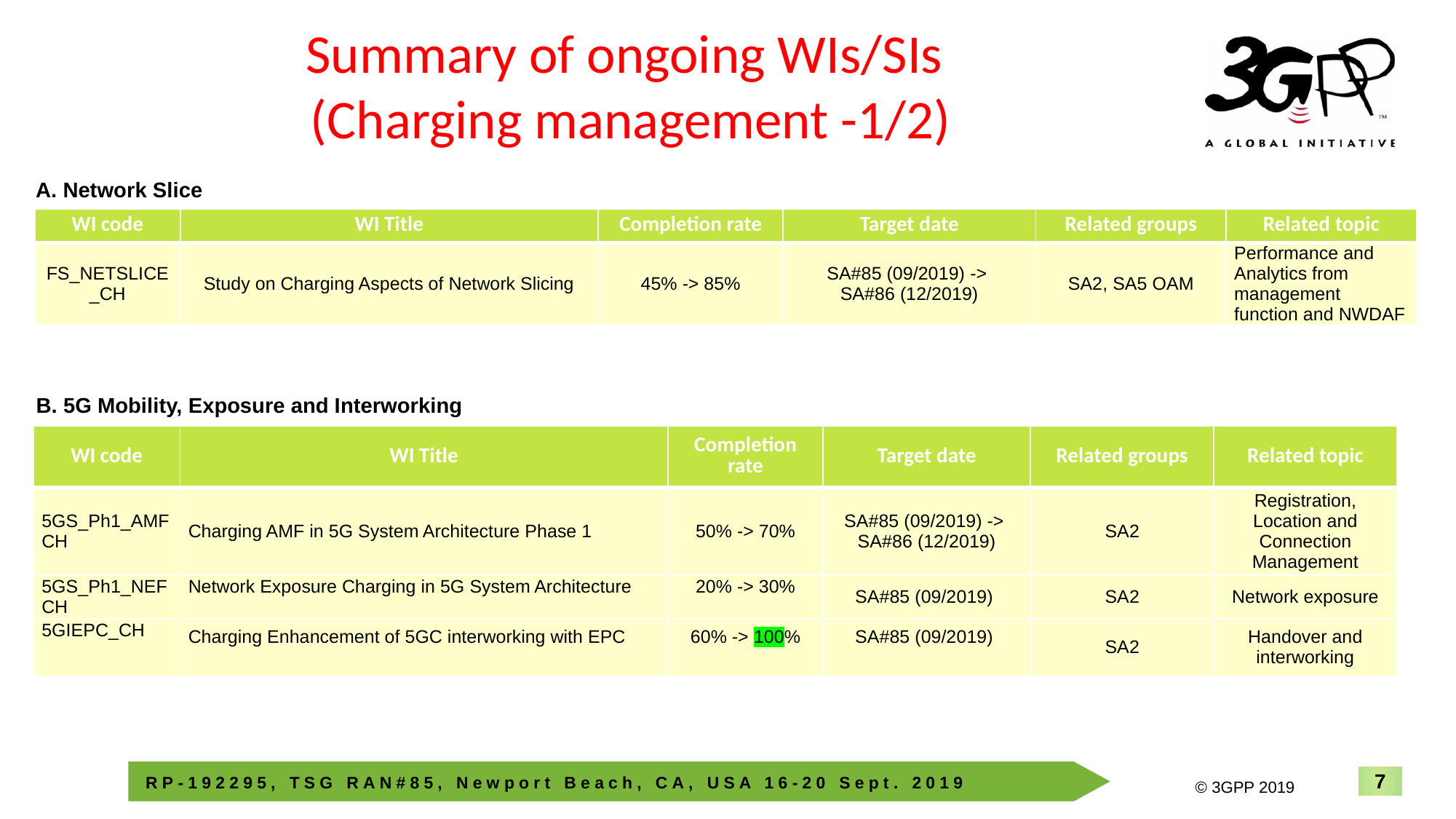

# Summary of ongoing WIs/SIs (Charging management -1/2)
A. Network Slice
| WI code | WI Title | Completion rate | Target date | Related groups | Related topic |
| --- | --- | --- | --- | --- | --- |
| FS\_NETSLICE\_CH | Study on Charging Aspects of Network Slicing | 45% -> 85% | SA#85 (09/2019) -> SA#86 (12/2019) | SA2, SA5 OAM | Performance and Analytics from management function and NWDAF |
B. 5G Mobility, Exposure and Interworking
| WI code | WI Title | Completion rate | Target date | Related groups | Related topic |
| --- | --- | --- | --- | --- | --- |
| 5GS\_Ph1\_AMFCH | Charging AMF in 5G System Architecture Phase 1 | 50% -> 70% | SA#85 (09/2019) -> SA#86 (12/2019) | SA2 | Registration, Location and Connection Management |
| 5GS\_Ph1\_NEFCH | Network Exposure Charging in 5G System Architecture | 20% -> 30% | SA#85 (09/2019) | SA2 | Network exposure |
| 5GIEPC\_CH | Charging Enhancement of 5GC interworking with EPC | 60% -> 100% | SA#85 (09/2019) | SA2 | Handover and interworking |